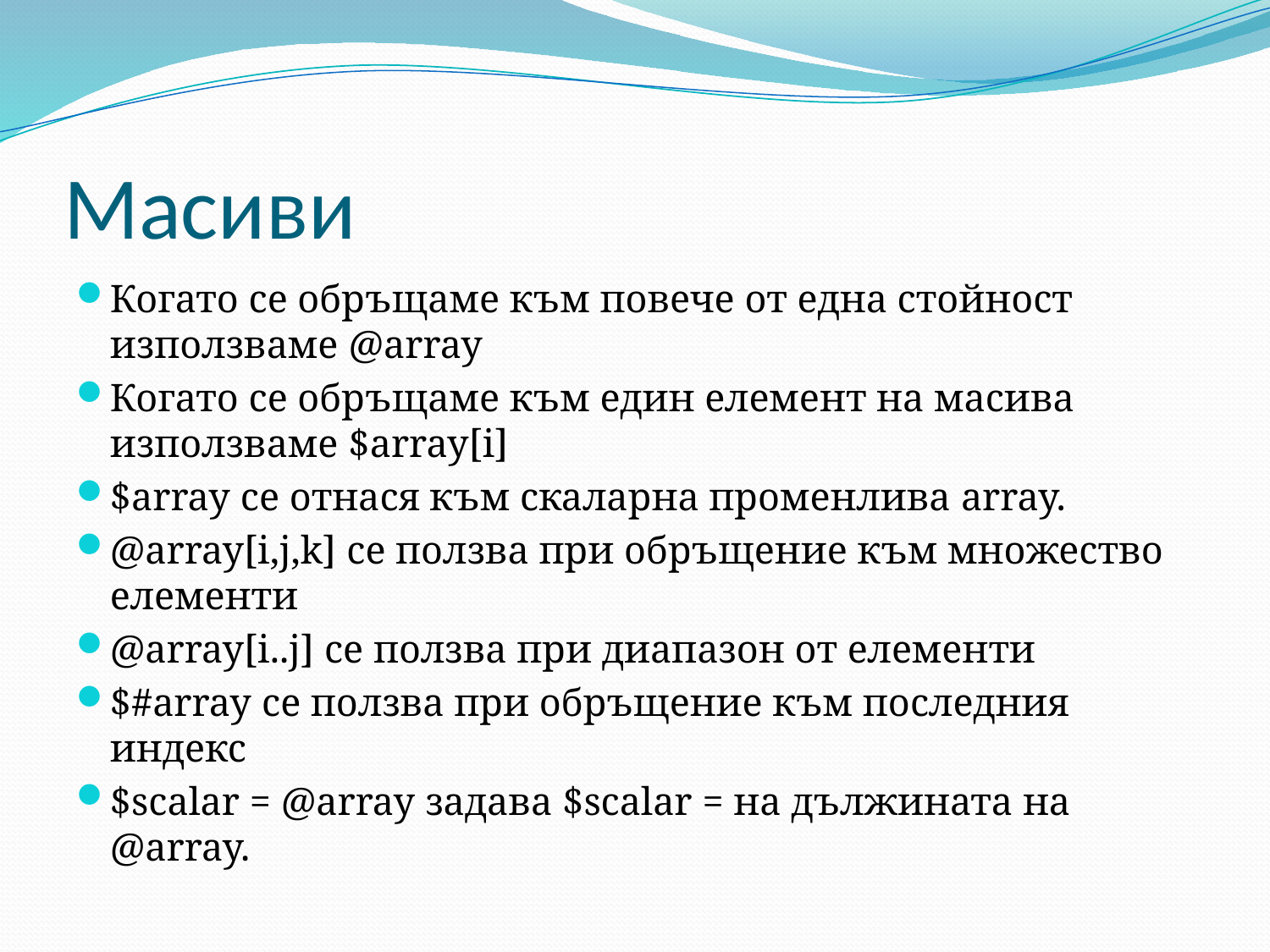

# Масиви
Когато се обръщаме към повече от една стойност използваме @array
Когато се обръщаме към един елемент на масива използваме $array[i]
$array се отнася към скаларна променлива array.
@array[i,j,k] се ползва при обръщение към множество елементи
@array[i..j] се ползва при диапазон от елементи
$#array се ползва при обръщение към последния индекс
$scalar = @array задава $scalar = на дължината на @array.